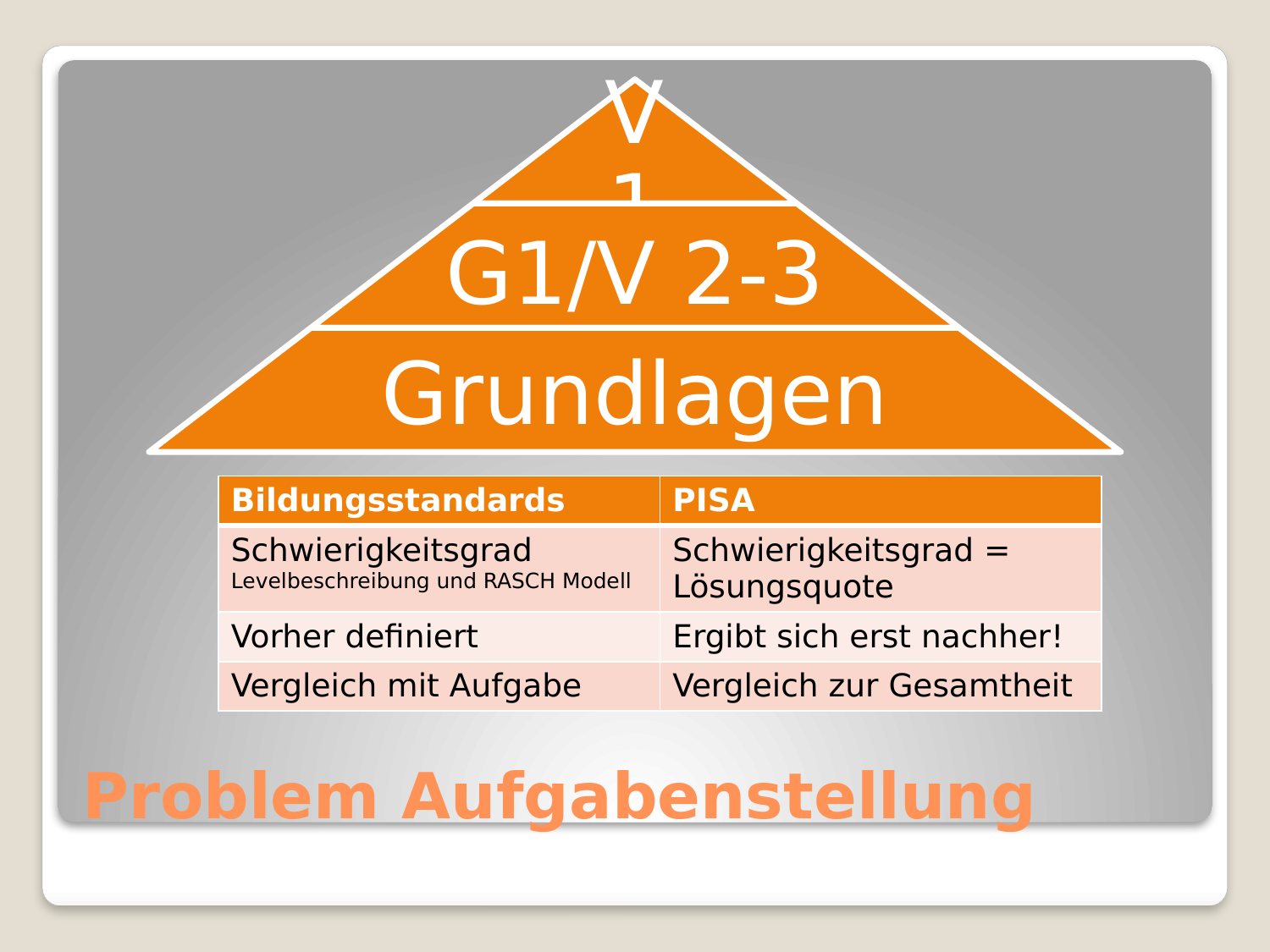

V1
G1/V 2-3
Grundlagen
| Bildungsstandards | PISA |
| --- | --- |
| Schwierigkeitsgrad Levelbeschreibung und RASCH Modell | Schwierigkeitsgrad = Lösungsquote |
| Vorher definiert | Ergibt sich erst nachher! |
| Vergleich mit Aufgabe | Vergleich zur Gesamtheit |
# Problem Aufgabenstellung